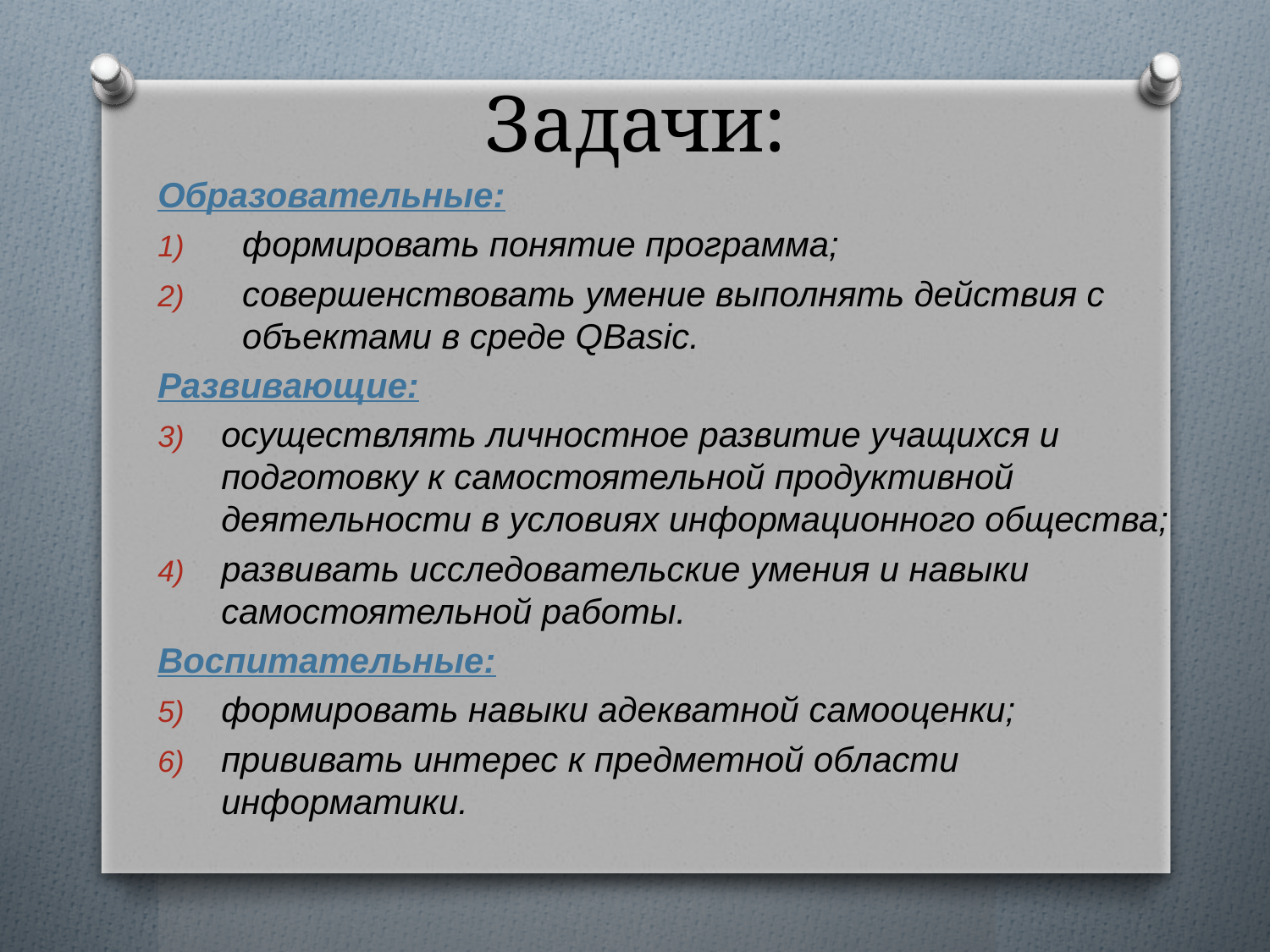

# Задачи:
Образовательные:
формировать понятие программа;
совершенствовать умение выполнять действия с объектами в среде QBasic.
Развивающие:
осуществлять личностное развитие учащихся и подготовку к самостоятельной продуктивной деятельности в условиях информационного общества;
развивать исследовательские умения и навыки самостоятельной работы.
Воспитательные:
формировать навыки адекватной самооценки;
прививать интерес к предметной области информатики.